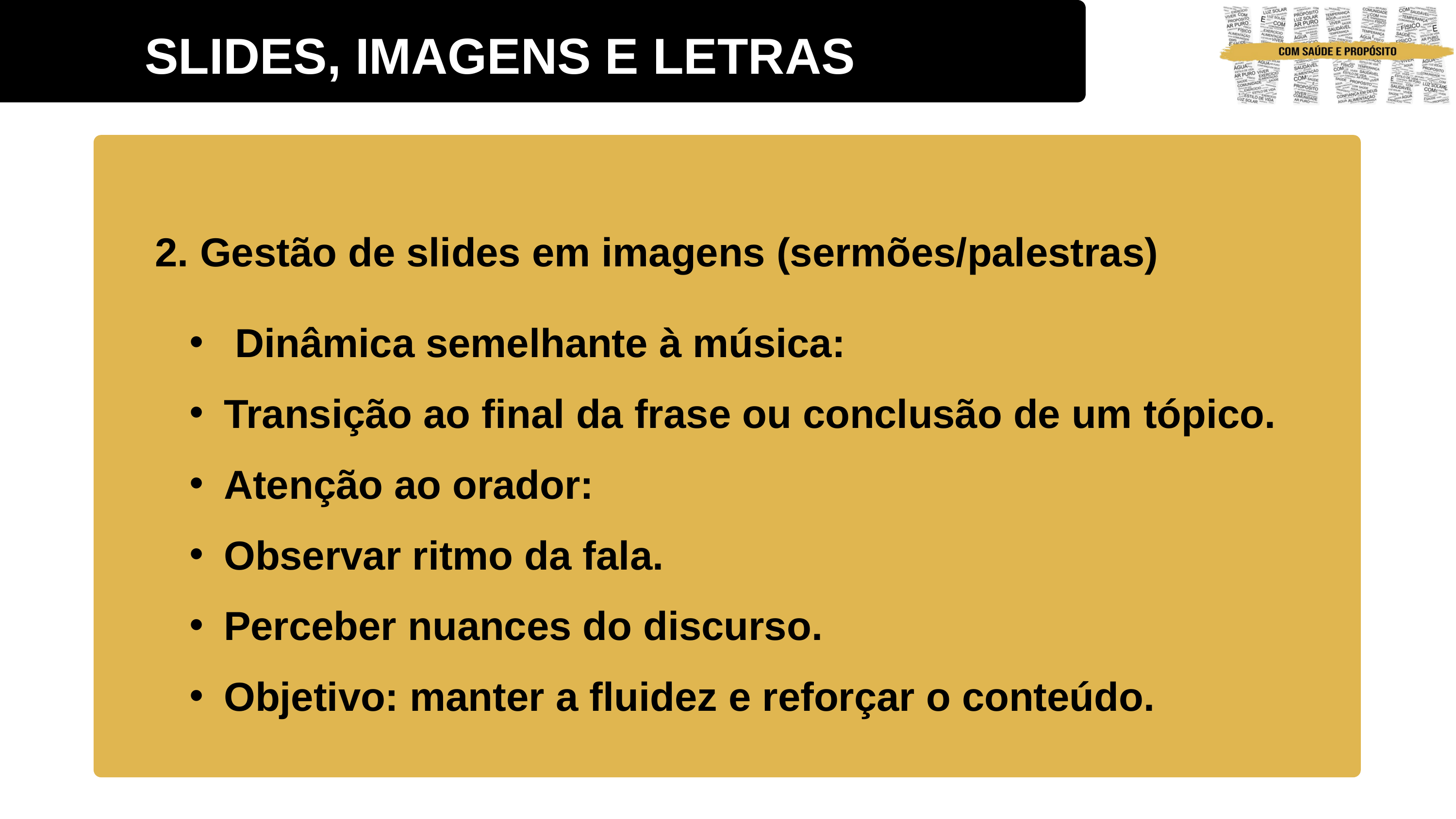

SLIDES, IMAGENS E LETRAS

2. Gestão de slides em imagens (sermões/palestras)

 Dinâmica semelhante à música:
Transição ao final da frase ou conclusão de um tópico.
Atenção ao orador:
Observar ritmo da fala.
Perceber nuances do discurso.
Objetivo: manter a fluidez e reforçar o conteúdo.